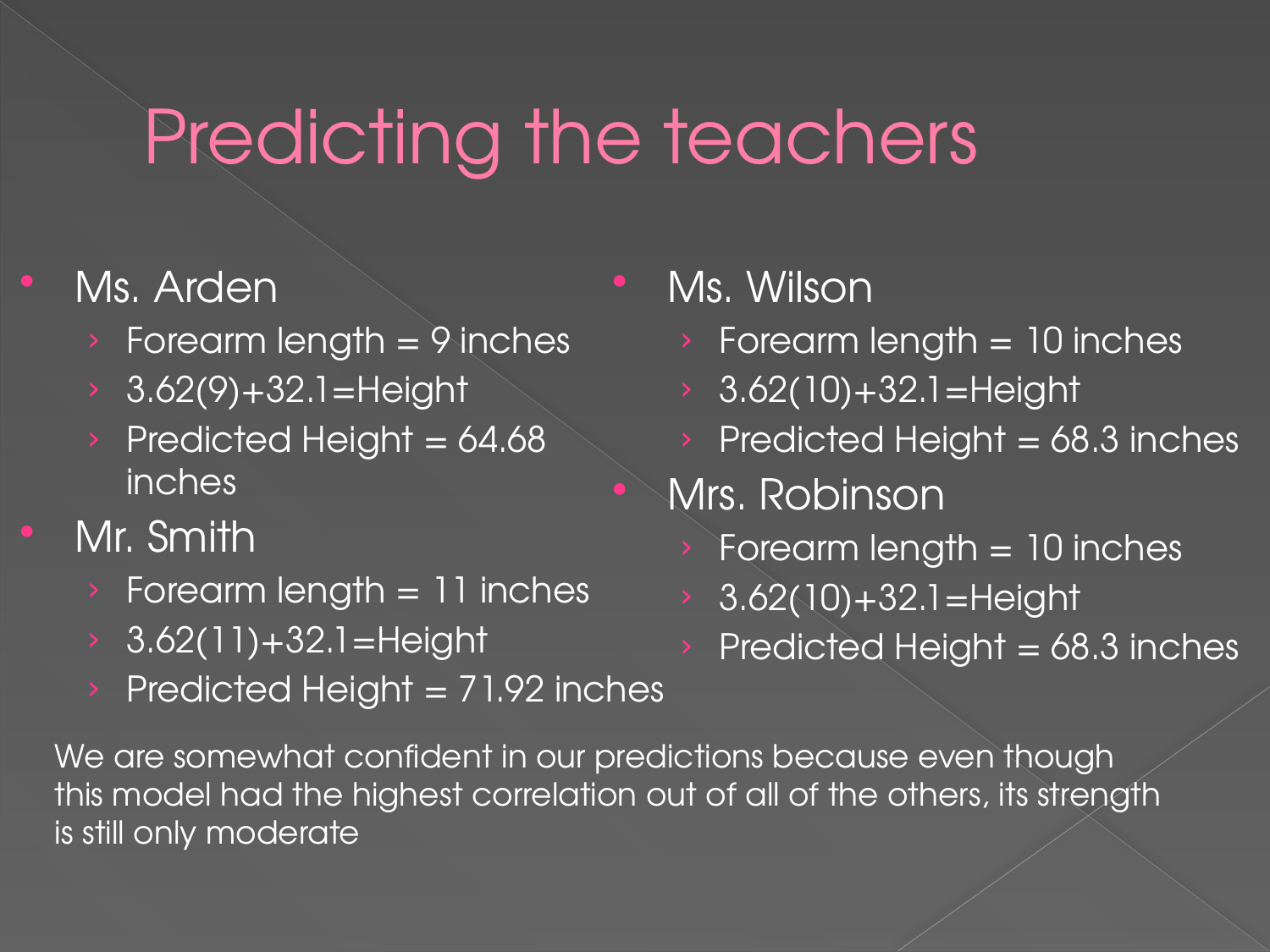

# Predicting the teachers
Ms. Arden
Forearm length = 9 inches
3.62(9)+32.1=Height
Predicted Height = 64.68 inches
Mr. Smith
Forearm length = 11 inches
3.62(11)+32.1=Height
Predicted Height = 71.92 inches
Ms. Wilson
Forearm length = 10 inches
3.62(10)+32.1=Height
Predicted Height = 68.3 inches
Mrs. Robinson
Forearm length = 10 inches
3.62(10)+32.1=Height
Predicted Height = 68.3 inches
We are somewhat confident in our predictions because even though this model had the highest correlation out of all of the others, its strength is still only moderate